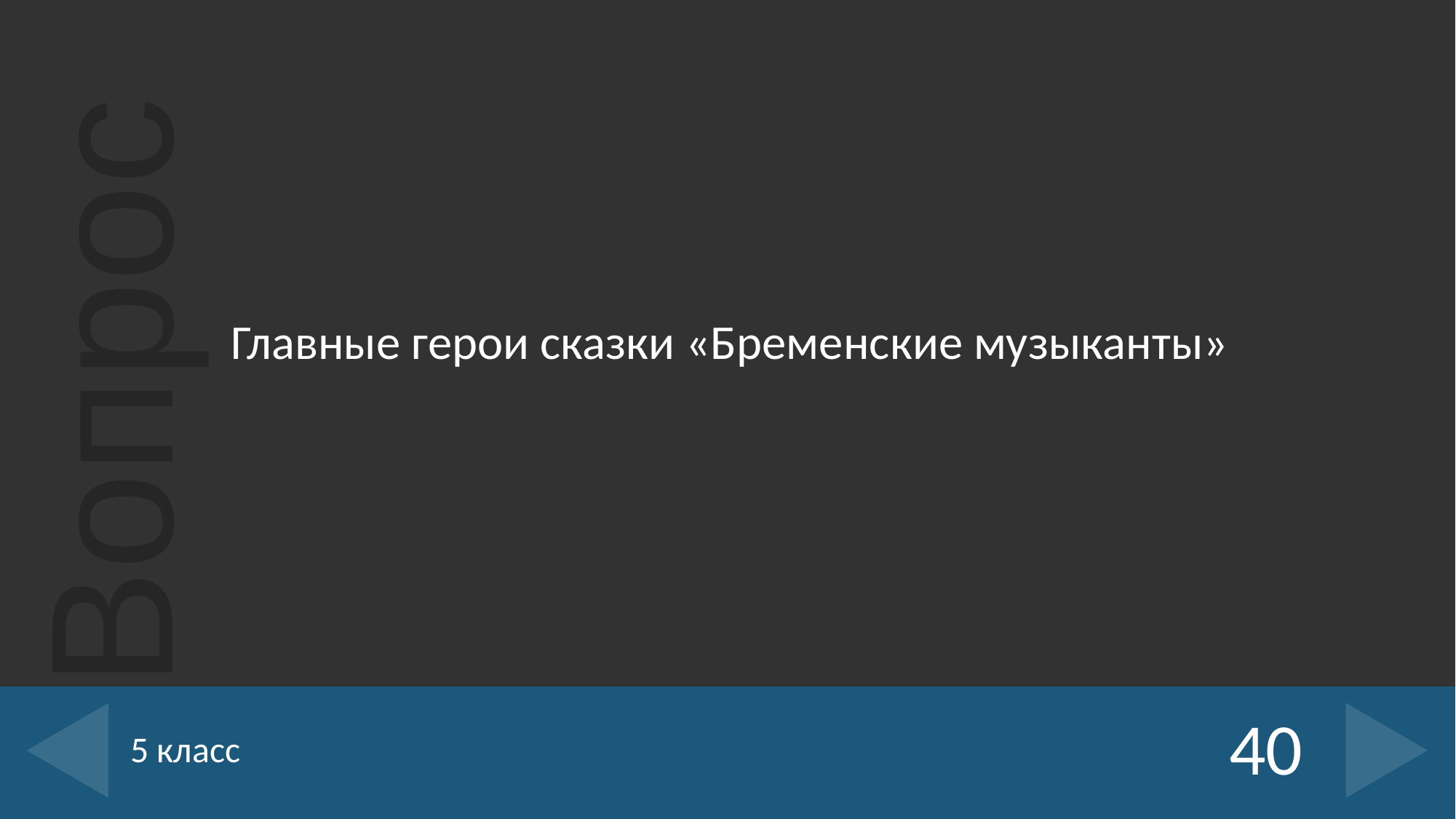

Главные герои сказки «Бременские музыканты»
# 5 класс
40